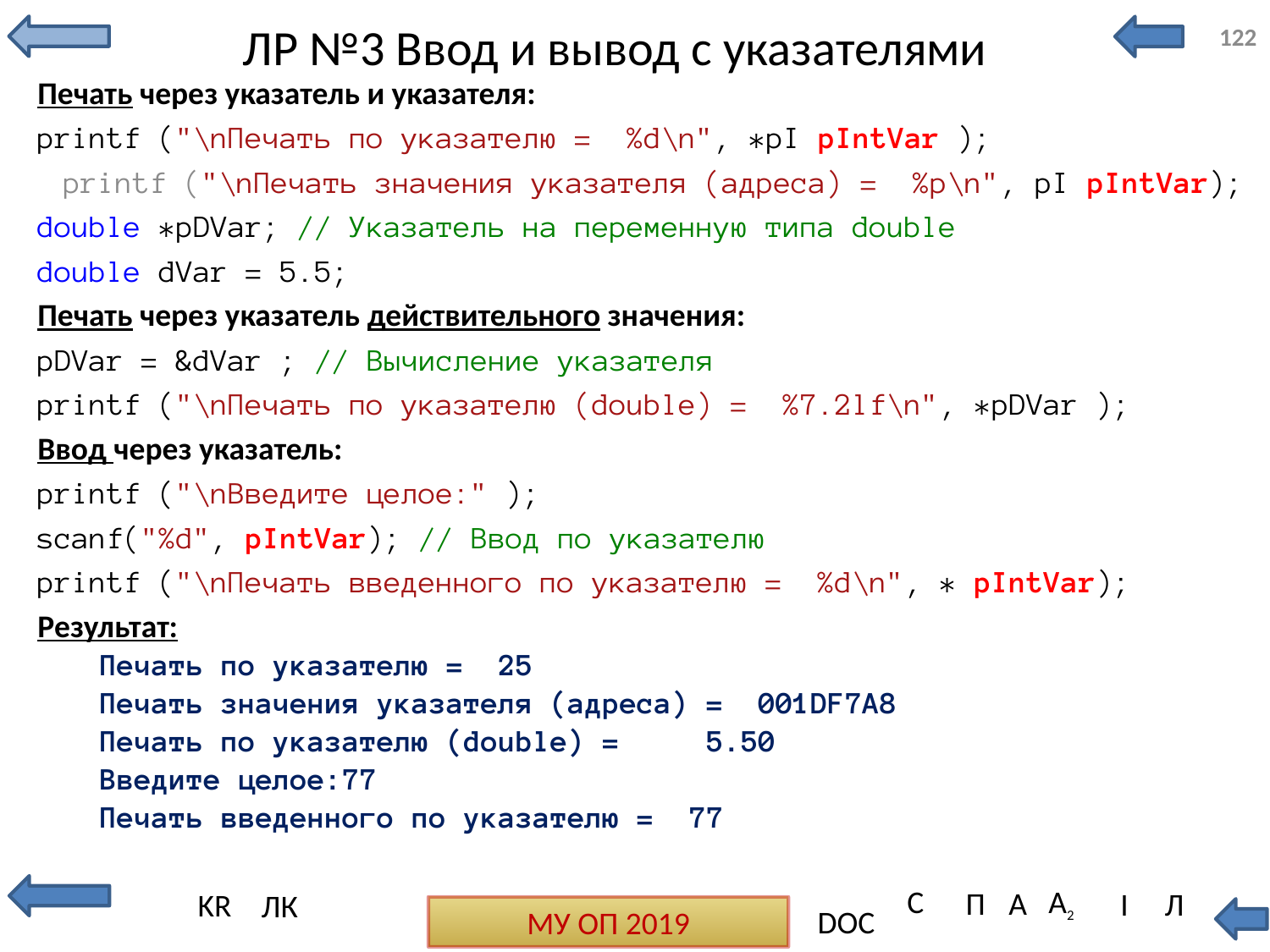

# ЛР №3 Ввод и вывод с указателями
122
Печать через указатель и указателя:
printf ("\nПечать по указателю =  %d\n", *pI pIntVar );
 printf ("\nПечать значения указателя (адреса) =  %p\n", pI pIntVar);
double *pDVar; // Указатель на переменную типа double
double dVar = 5.5;
Печать через указатель действительного значения:
pDVar = &dVar ; // Вычисление указателя
printf ("\nПечать по указателю (double) =  %7.2lf\n", *pDVar );
Ввод через указатель:
printf ("\nВведите целое:" );
scanf("%d", pIntVar); // Ввод по указателю
printf ("\nПечать введенного по указателю =  %d\n", * pIntVar);
Результат:
Печать по указателю =  25
Печать значения указателя (адреса) =  001DF7A8
Печать по указателю (double) =     5.50
Введите целое:77
Печать введенного по указателю =  77